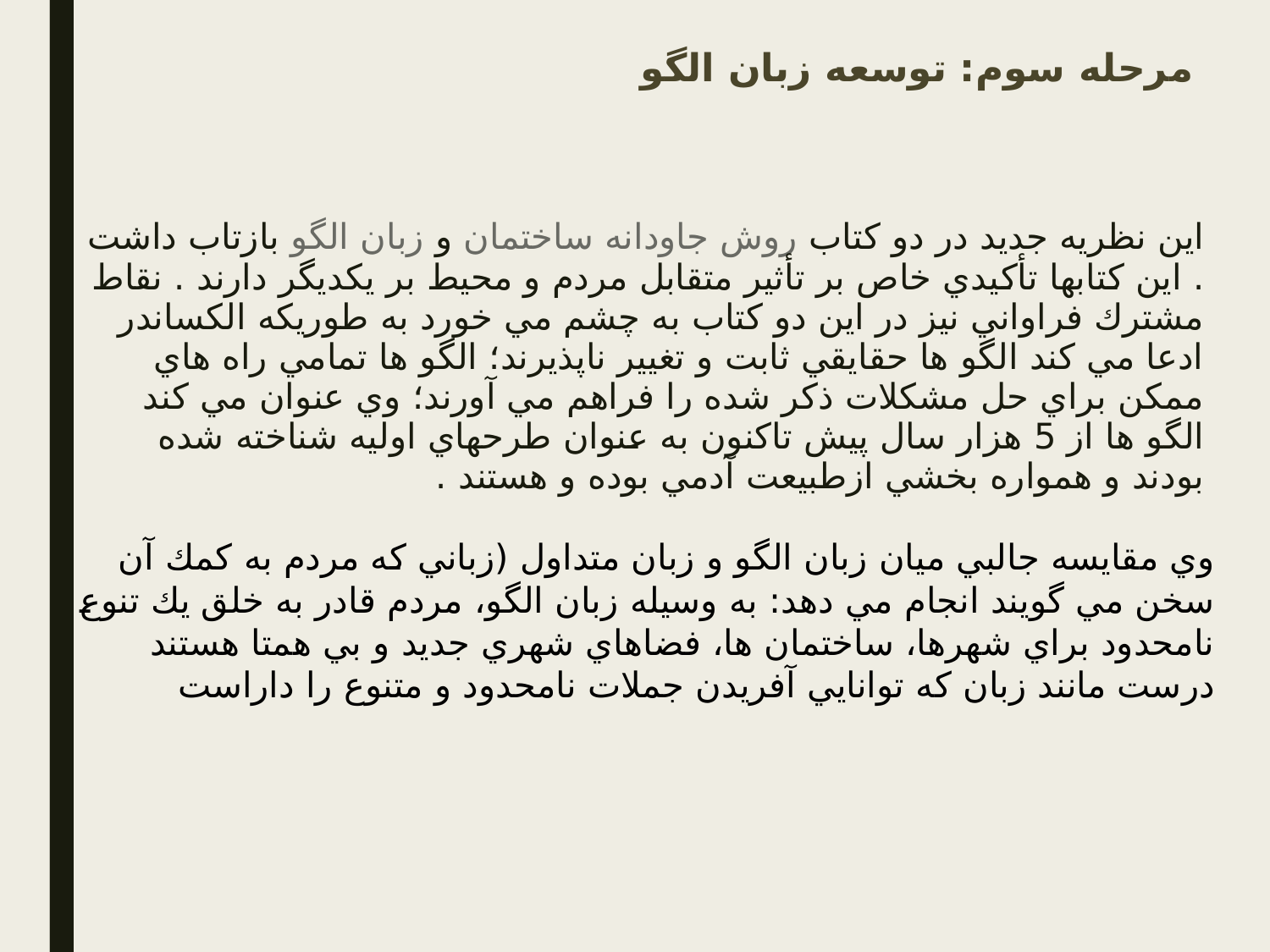

# مرحله سوم: توسعه زبان الگو
اين نظريه جديد در دو كتاب روش جاودانه ساختمان و زبان الگو بازتاب داشت . اين كتابها تأكيدي خاص بر تأثير متقابل مردم و محيط بر يكديگر دارند . نقاط مشترك فراواني نيز در اين دو كتاب به چشم مي خورد به طوريكه الكساندر ادعا مي كند الگو ها حقايقي ثابت و تغيير ناپذيرند؛ الگو ها تمامي راه هاي ممكن براي حل مشكلات ذكر شده را فراهم مي آورند؛ وي عنوان مي كند الگو ها از 5 هزار سال پيش تاكنون به عنوان طرحهاي اوليه شناخته شده بودند و همواره بخشي ازطبيعت آدمي بوده و هستند .
وي مقايسه جالبي ميان زبان الگو و زبان متداول (زباني كه مردم به كمك آن سخن مي گويند انجام مي دهد: به وسيله زبان الگو، مردم قادر به خلق يك تنوع نامحدود براي شهرها، ساختمان ها، فضاهاي شهري جديد و بي همتا هستند درست مانند زبان كه توانايي آفريدن جملات نامحدود و متنوع را داراست